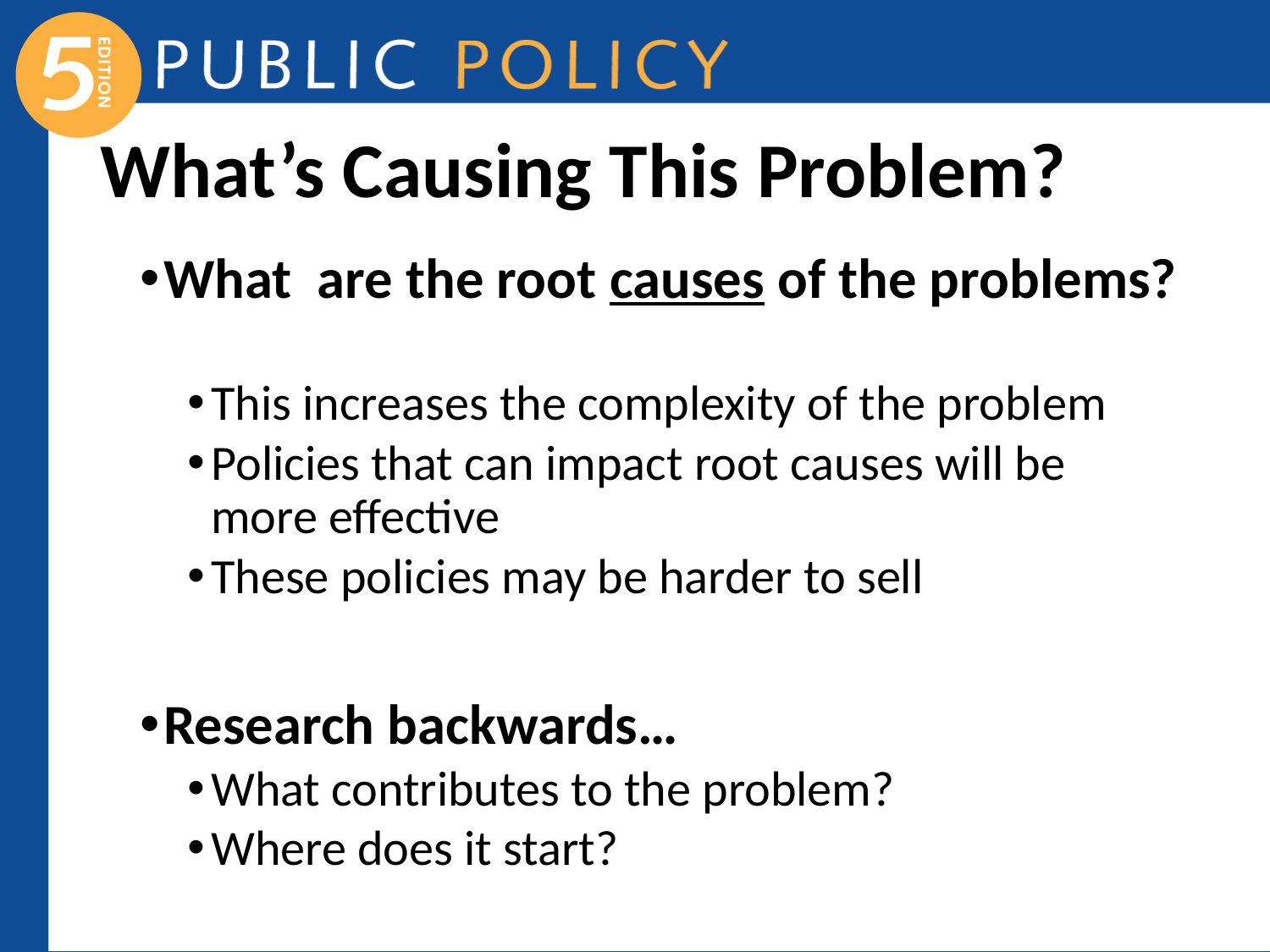

# What’s Causing This Problem?
What  are the root causes of the problems?
This increases the complexity of the problem
Policies that can impact root causes will be more effective
These policies may be harder to sell

Research backwards…
What contributes to the problem?
Where does it start?